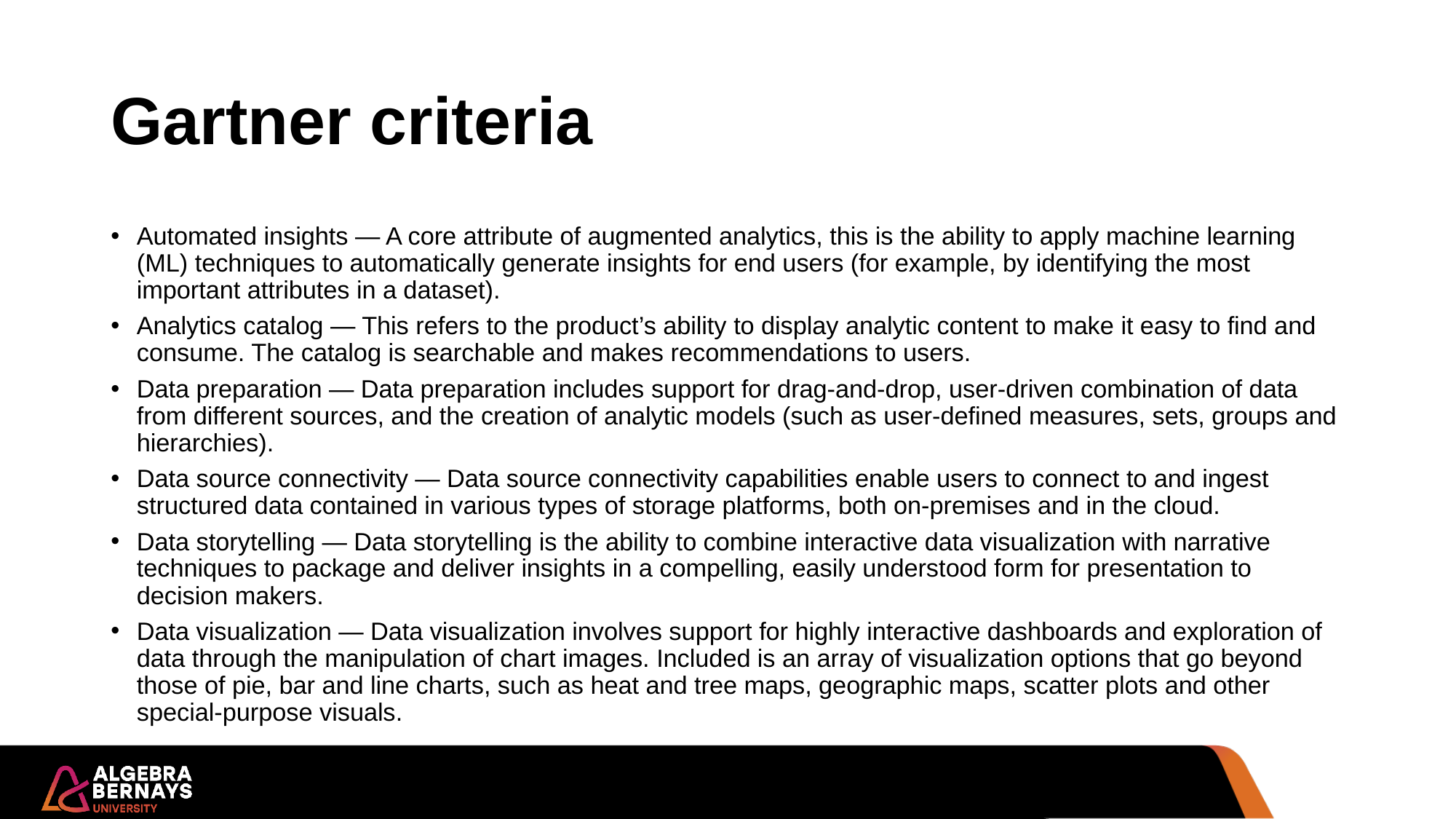

# Gartner criteria
Automated insights — A core attribute of augmented analytics, this is the ability to apply machine learning (ML) techniques to automatically generate insights for end users (for example, by identifying the most important attributes in a dataset).
Analytics catalog — This refers to the product’s ability to display analytic content to make it easy to find and consume. The catalog is searchable and makes recommendations to users.
Data preparation — Data preparation includes support for drag-and-drop, user-driven combination of data from different sources, and the creation of analytic models (such as user-defined measures, sets, groups and hierarchies).
Data source connectivity — Data source connectivity capabilities enable users to connect to and ingest structured data contained in various types of storage platforms, both on-premises and in the cloud.
Data storytelling — Data storytelling is the ability to combine interactive data visualization with narrative techniques to package and deliver insights in a compelling, easily understood form for presentation to decision makers.
Data visualization — Data visualization involves support for highly interactive dashboards and exploration of data through the manipulation of chart images. Included is an array of visualization options that go beyond those of pie, bar and line charts, such as heat and tree maps, geographic maps, scatter plots and other special-purpose visuals.